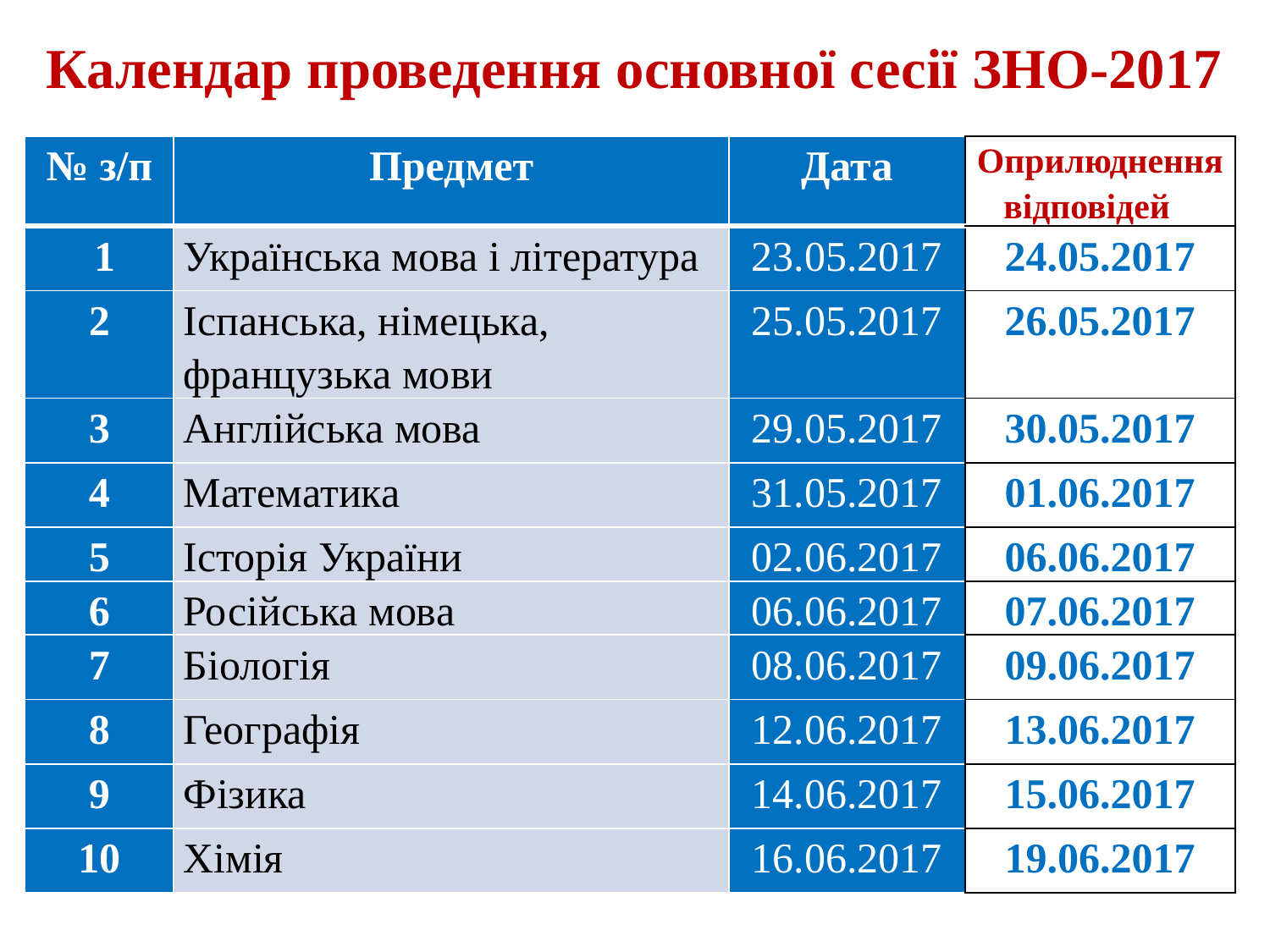

# Календар проведення основної сесії ЗНО-2017
| № з/п | Предмет | Дата | Оприлюднення відповідей |
| --- | --- | --- | --- |
| 1 | Українська мова і література | 23.05.2017 | 24.05.2017 |
| 2 | Іспанська, німецька, французька мови | 25.05.2017 | 26.05.2017 |
| 3 | Англійська мова | 29.05.2017 | 30.05.2017 |
| 4 | Математика | 31.05.2017 | 01.06.2017 |
| 5 | Історія України | 02.06.2017 | 06.06.2017 |
| 6 | Російська мова | 06.06.2017 | 07.06.2017 |
| 7 | Біологія | 08.06.2017 | 09.06.2017 |
| 8 | Географія | 12.06.2017 | 13.06.2017 |
| 9 | Фізика | 14.06.2017 | 15.06.2017 |
| 10 | Хімія | 16.06.2017 | 19.06.2017 |